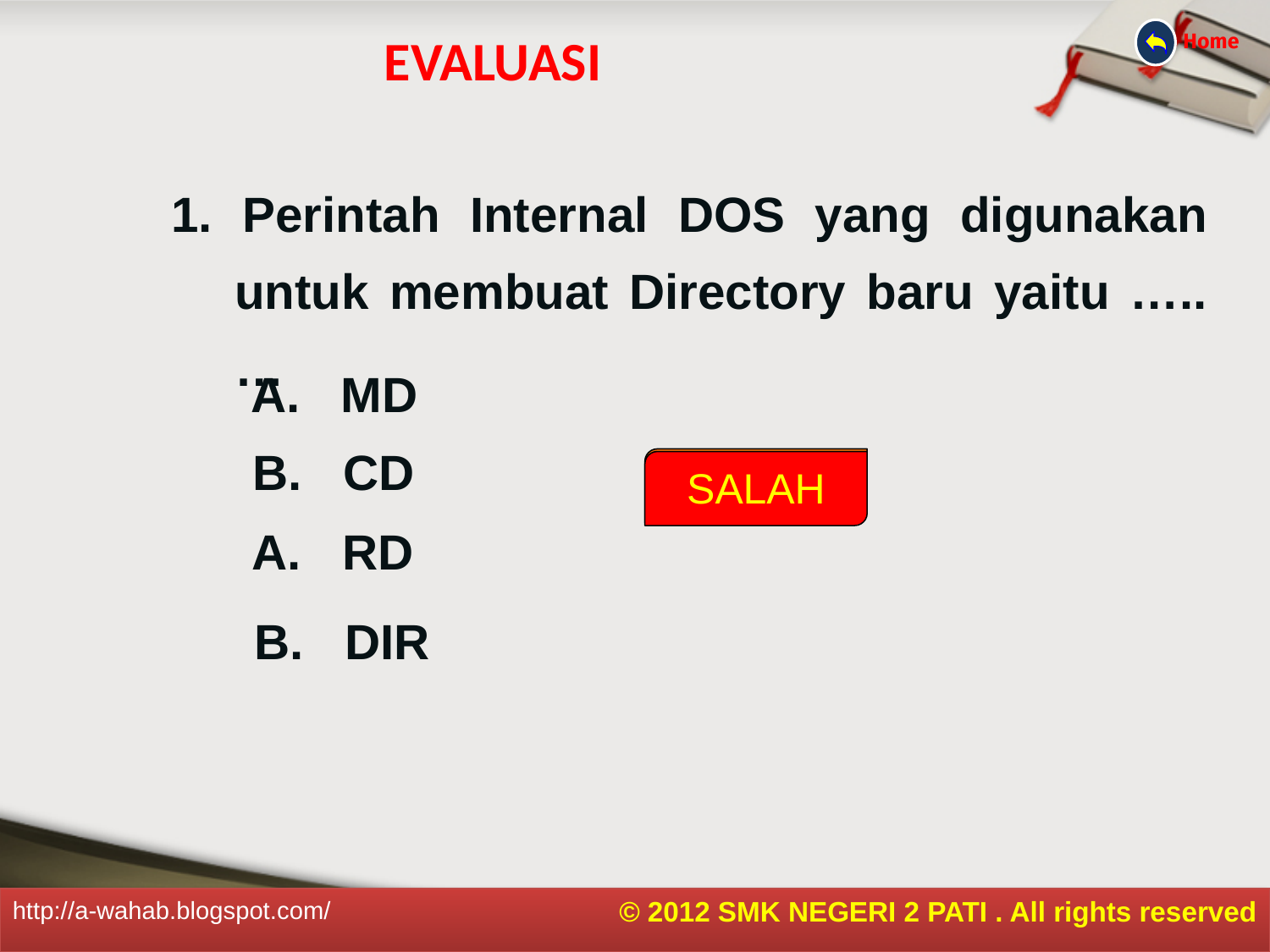

# EVALUASI

  Home
1. Perintah Internal DOS yang digunakan untuk membuat Directory baru yaitu …..…
A.   MD
B.   CD
BENAR
SALAH
A.   RD
B.   DIR
© 2012 SMK NEGERI 2 PATI . All rights reserved

http://a-wahab.blogspot.com/